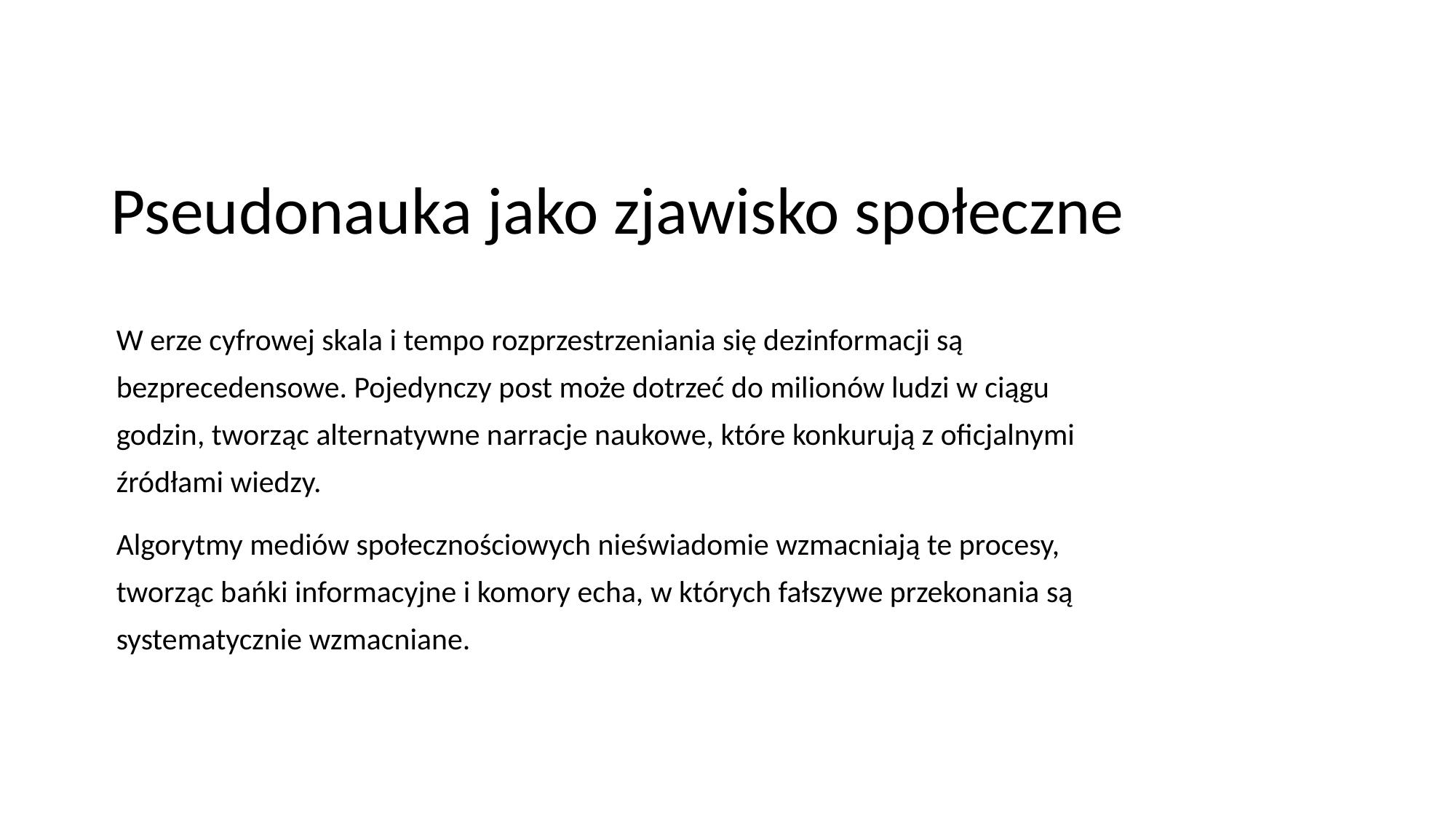

# Pseudonauka jako zjawisko społeczne
W erze cyfrowej skala i tempo rozprzestrzeniania się dezinformacji są bezprecedensowe. Pojedynczy post może dotrzeć do milionów ludzi w ciągu godzin, tworząc alternatywne narracje naukowe, które konkurują z oficjalnymi źródłami wiedzy.
Algorytmy mediów społecznościowych nieświadomie wzmacniają te procesy, tworząc bańki informacyjne i komory echa, w których fałszywe przekonania są systematycznie wzmacniane.